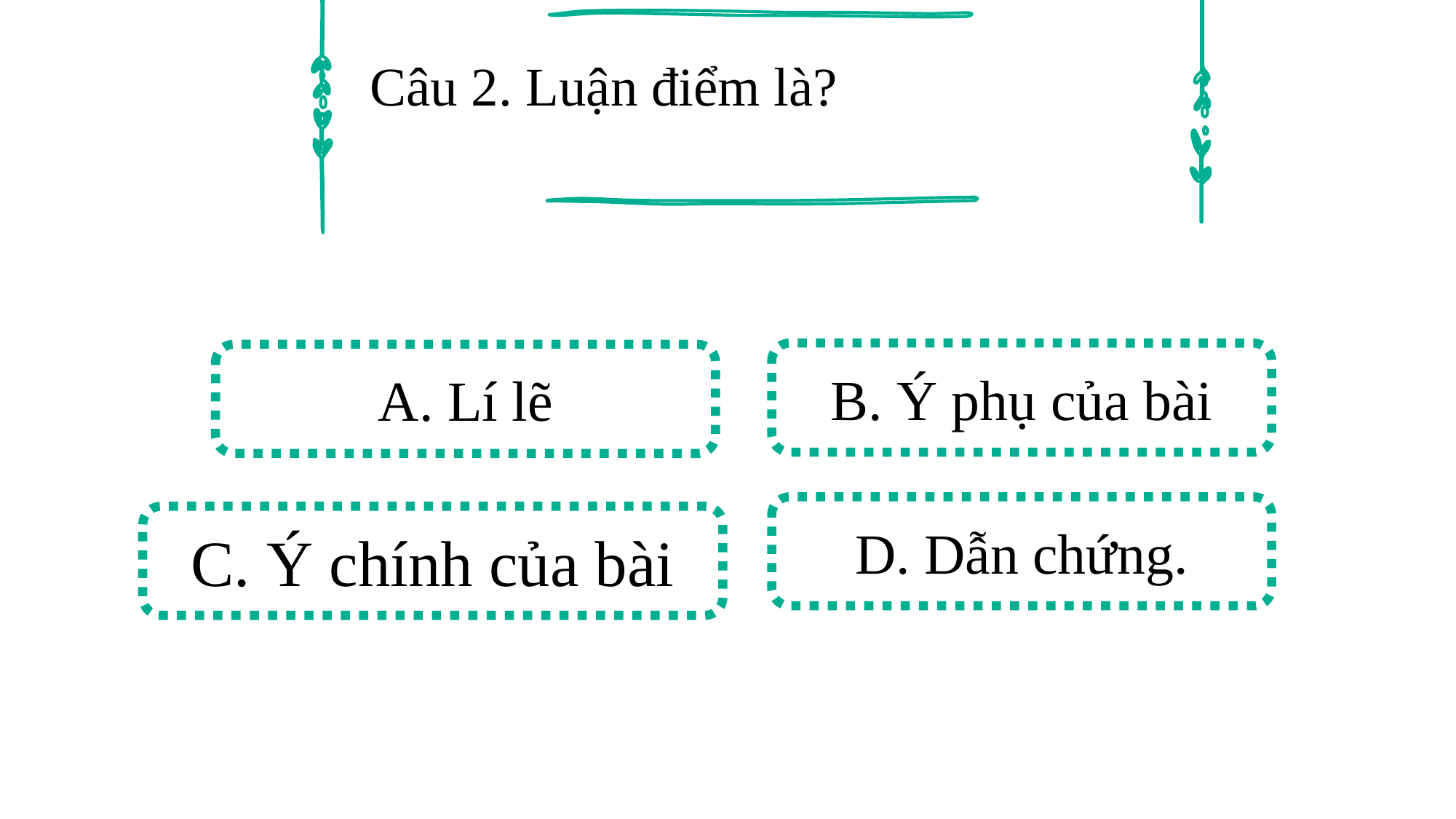

Câu 2. Luận điểm là?
B. Ý phụ của bài
A. Lí lẽ
D. Dẫn chứng.
C. Ý chính của bài